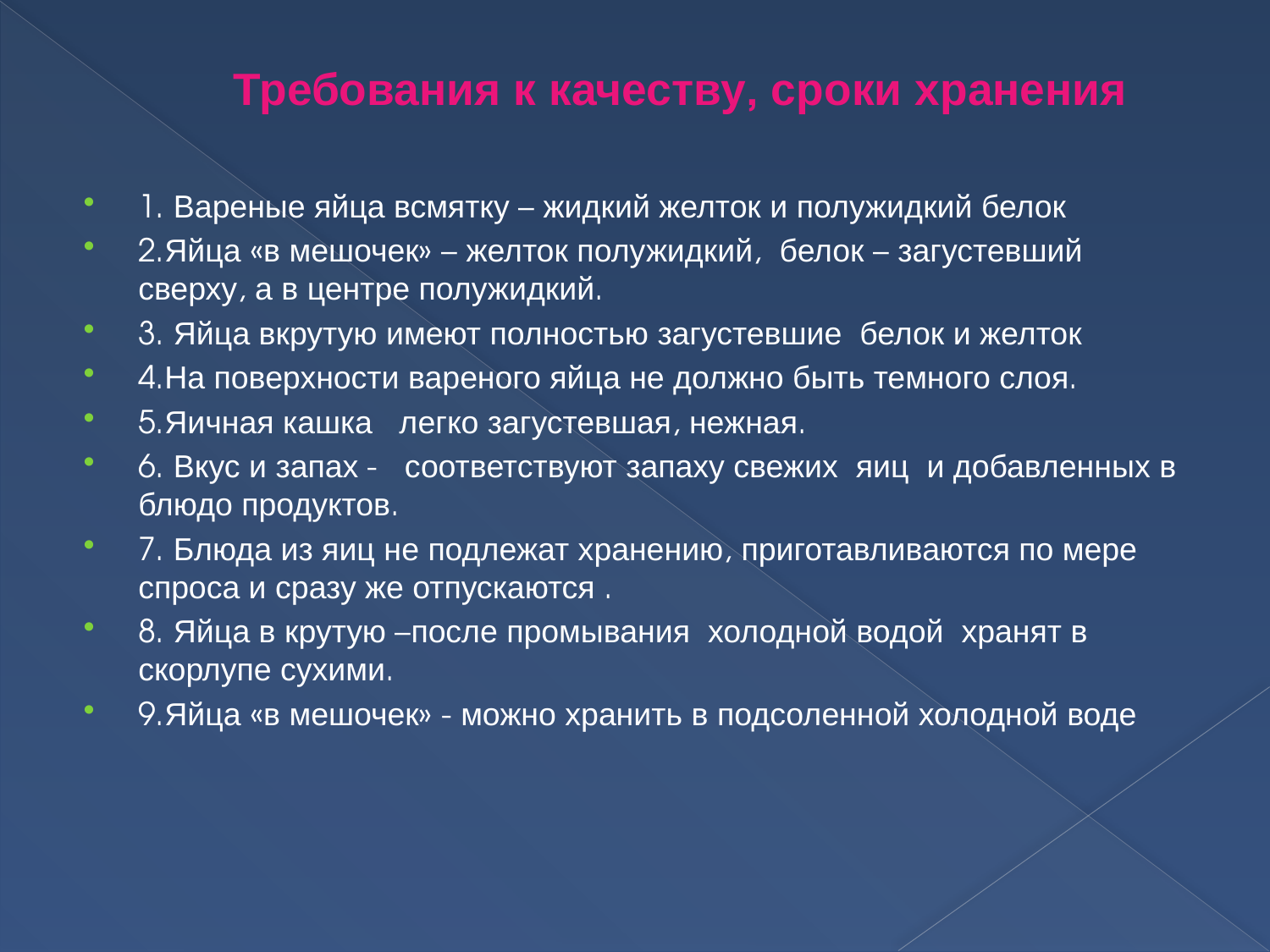

# Требования к качеству, сроки хранения
1. Вареные яйца всмятку – жидкий желток и полужидкий белок
2.Яйца «в мешочек» – желток полужидкий,  белок – загустевший сверху, а в центре полужидкий.
3. Яйца вкрутую имеют полностью загустевшие  белок и желток
4.На поверхности вареного яйца не должно быть темного слоя.
5.Яичная кашка   легко загустевшая, нежная.
6. Вкус и запах -   соответствуют запаху свежих  яиц  и добавленных в блюдо продуктов.
7. Блюда из яиц не подлежат хранению, приготавливаются по мере спроса и сразу же отпускаются .
8. Яйца в крутую –после промывания  холодной водой  хранят в скорлупе сухими.
9.Яйца «в мешочек» - можно хранить в подсоленной холодной воде